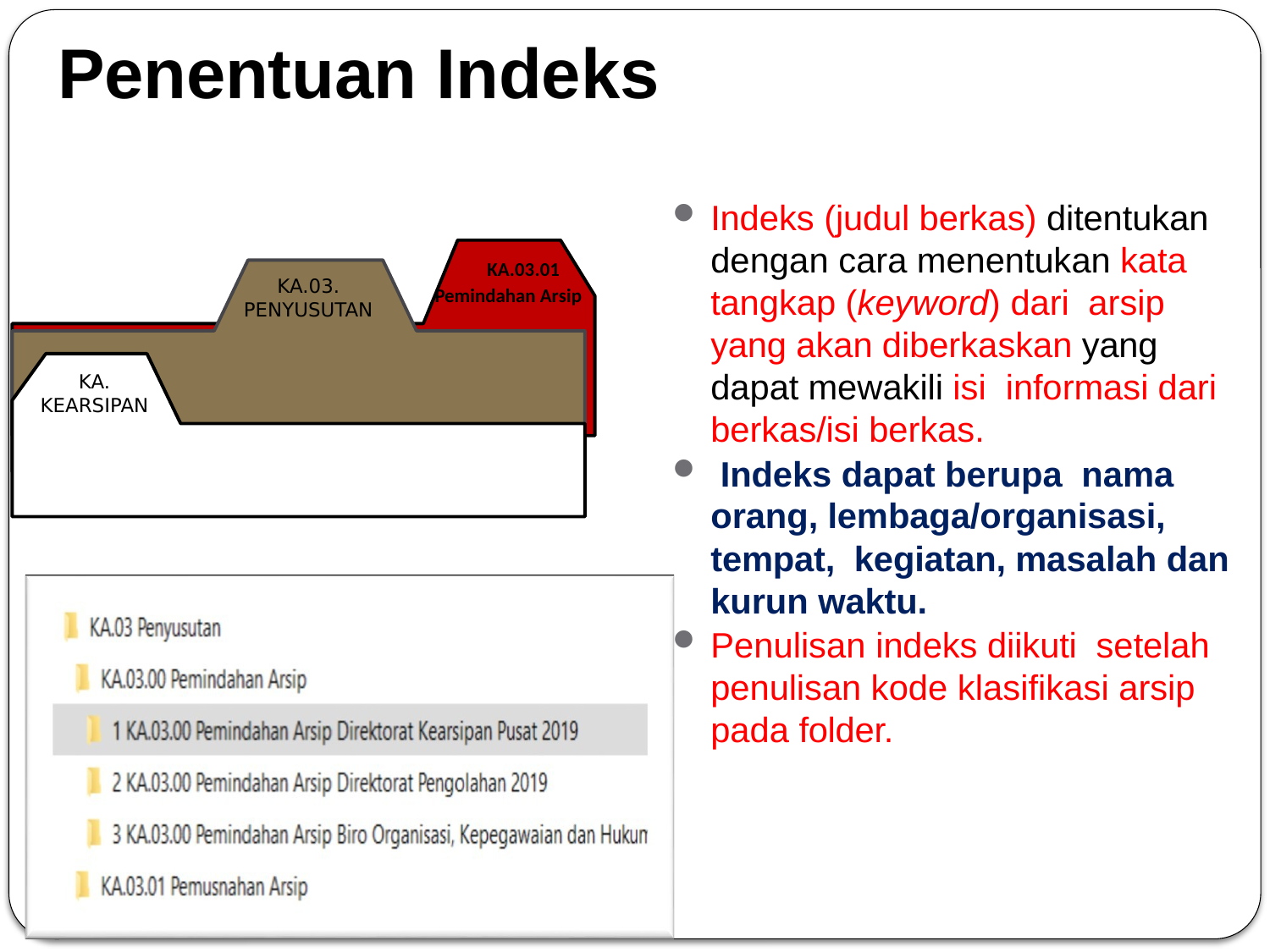

# Penentuan Indeks
Indeks (judul berkas) ditentukan  dengan cara menentukan kata tangkap (keyword) dari  arsip yang akan diberkaskan yang dapat mewakili isi  informasi dari berkas/isi berkas.
 Indeks dapat berupa  nama orang, lembaga/organisasi, tempat,  kegiatan, masalah dan kurun waktu.
Penulisan indeks diikuti  setelah penulisan kode klasifikasi arsip pada folder.

   KA.03.01 Pemindahan Arsip

KA.03. PENYUSUTAN

KA. KEARSIPAN